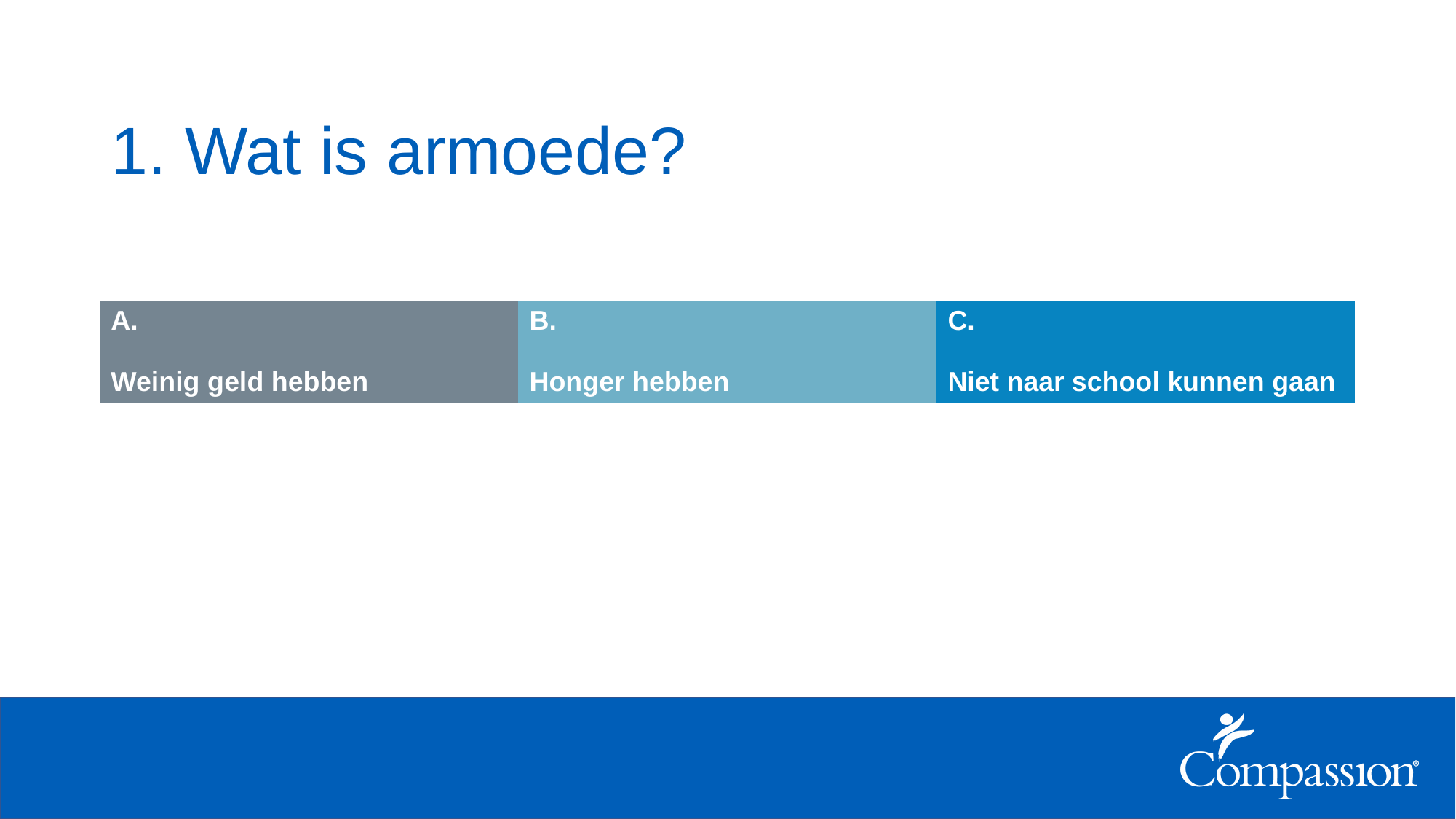

# 1. Wat is armoede?
| A. Weinig geld hebben | B. Honger hebben | C. Niet naar school kunnen gaan |
| --- | --- | --- |